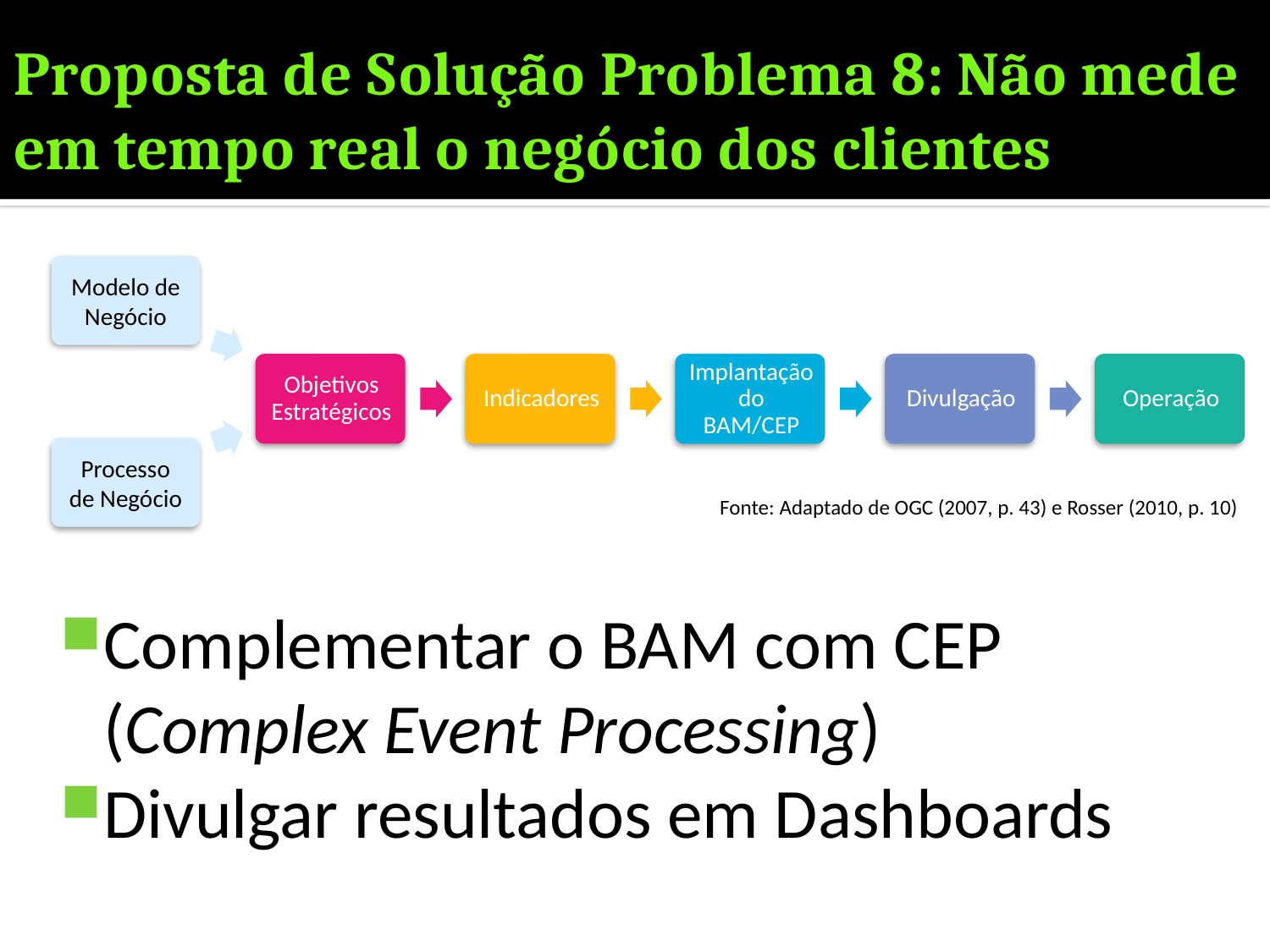

# Proposta de Solução Problema 8: Não mede em tempo real o negócio dos clientes
Objetivos Estratégicos

Indicadores

Implantação do BAM/CEP

Divulgação

Operação
Modelo de Negócio

Processo de Negócio
Fonte: Adaptado de OGC (2007, p. 43) e Rosser (2010, p. 10)
Complementar o BAM com CEP (Complex Event Processing)
Divulgar resultados em Dashboards